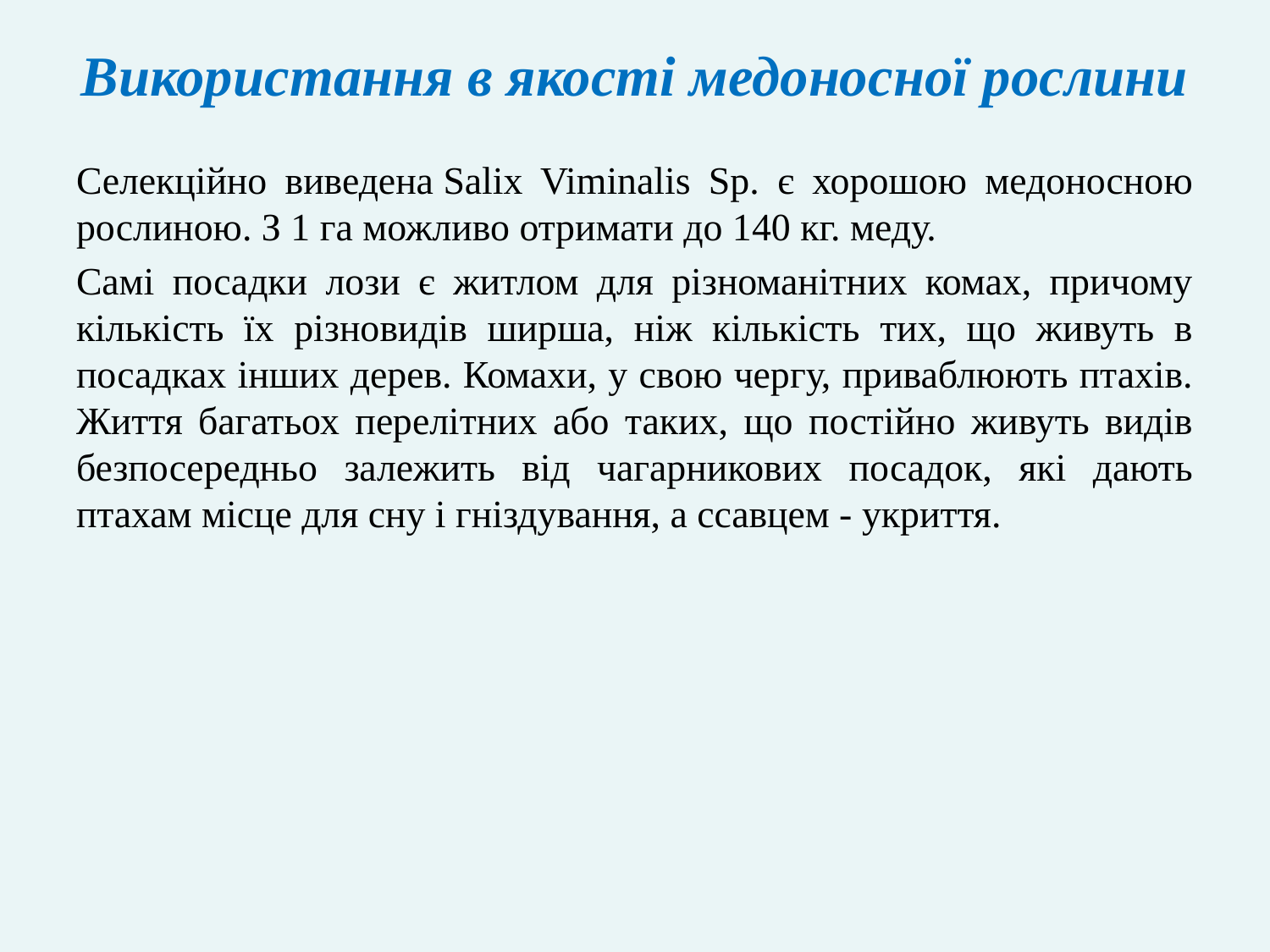

# Використання в якості медоносної рослини
Селекційно виведена Salix Viminalis Sp. є хорошою медоносною рослиною. З 1 га можливо отримати до 140 кг. меду.
Самі посадки лози є житлом для різноманітних комах, причому кількість їх різновидів ширша, ніж кількість тих, що живуть в посадках інших дерев. Комахи, у свою чергу, приваблюють птахів. Життя багатьох перелітних або таких, що постійно живуть видів безпосередньо залежить від чагарникових посадок, які дають птахам місце для сну і гніздування, а ссавцем - укриття.